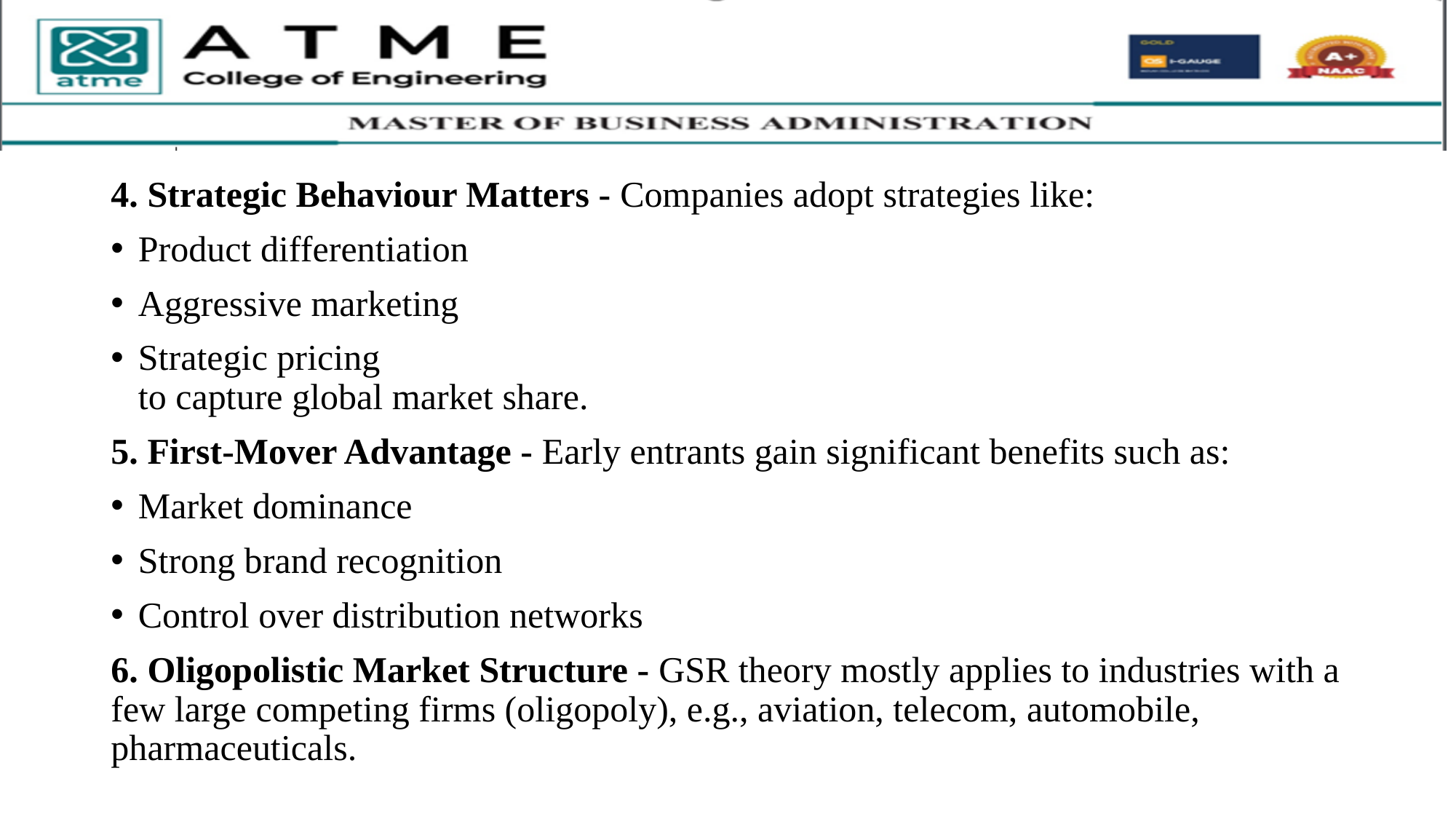

4. Strategic Behaviour Matters - Companies adopt strategies like:
Product differentiation
Aggressive marketing
Strategic pricing
to capture global market share.
5. First-Mover Advantage - Early entrants gain significant benefits such as:
Market dominance
Strong brand recognition
Control over distribution networks
6. Oligopolistic Market Structure - GSR theory mostly applies to industries with a few large competing firms (oligopoly), e.g., aviation, telecom, automobile, pharmaceuticals.